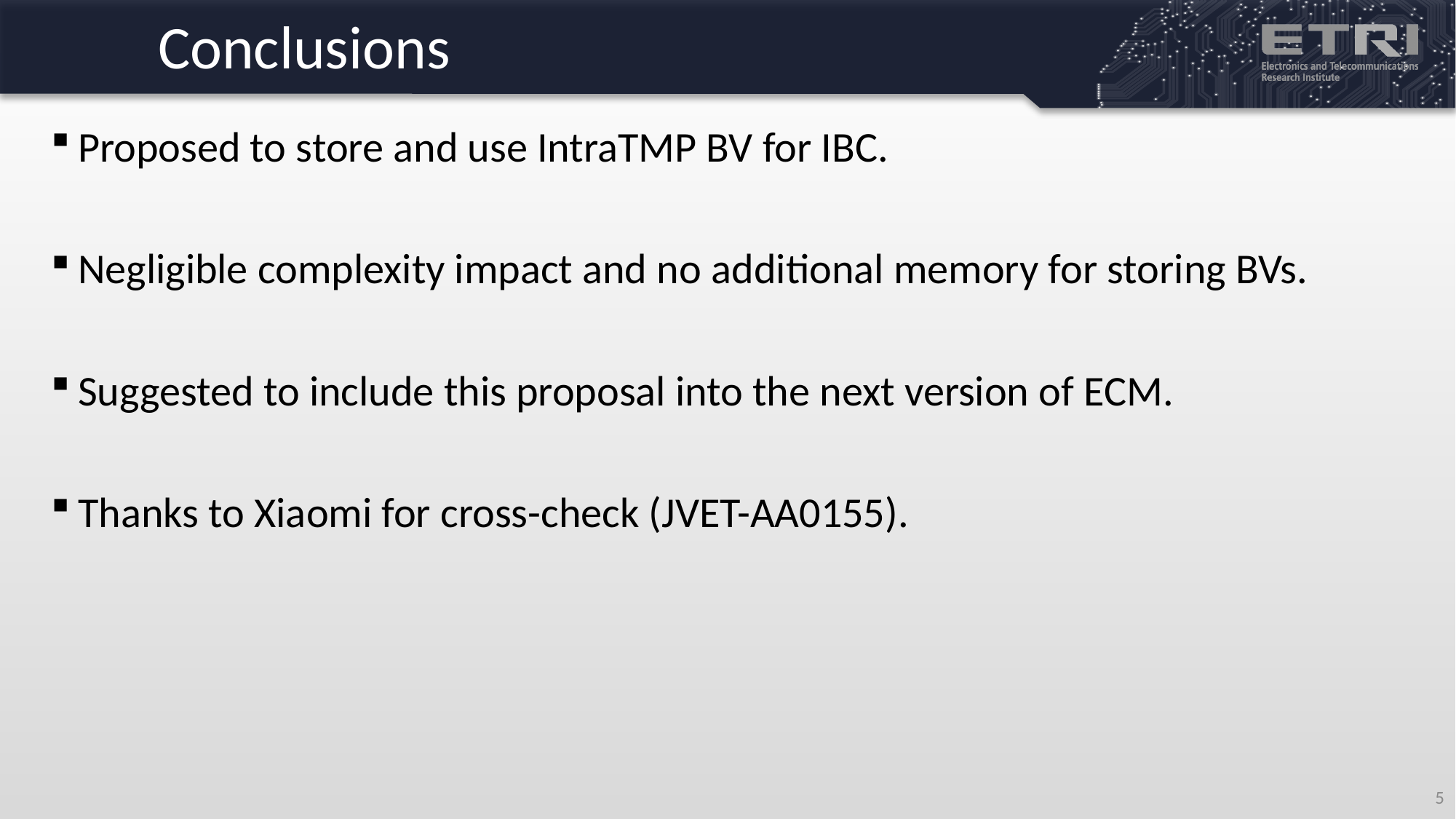

# Conclusions
Proposed to store and use IntraTMP BV for IBC.

Negligible complexity impact and no additional memory for storing BVs.

Suggested to include this proposal into the next version of ECM.

Thanks to Xiaomi for cross-check (JVET-AA0155).
5